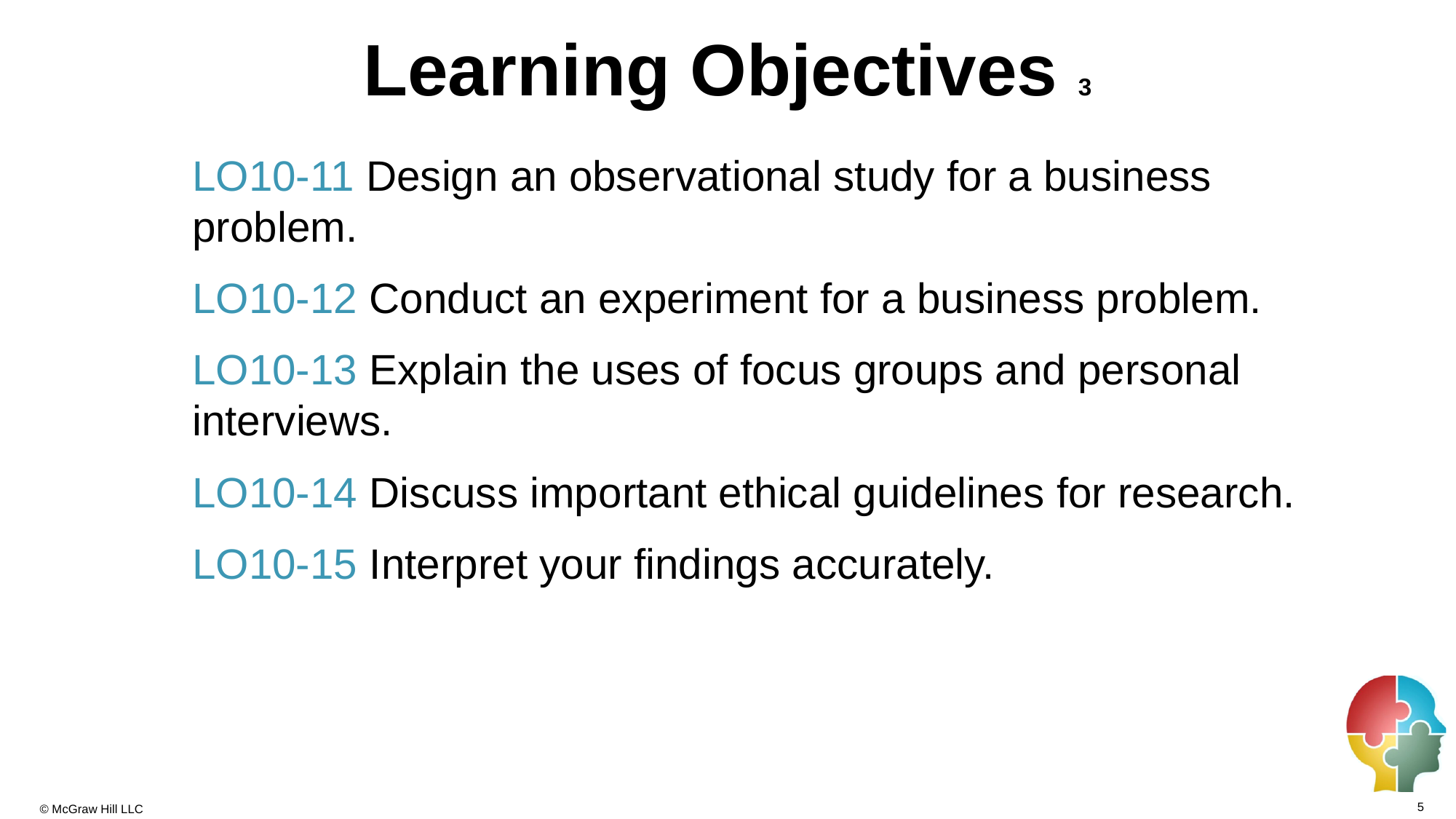

# Learning Objectives 3
LO10-11 Design an observational study for a business problem.
LO10-12 Conduct an experiment for a business problem.
LO10-13 Explain the uses of focus groups and personal interviews.
LO10-14 Discuss important ethical guidelines for research.
LO10-15 Interpret your findings accurately.
5